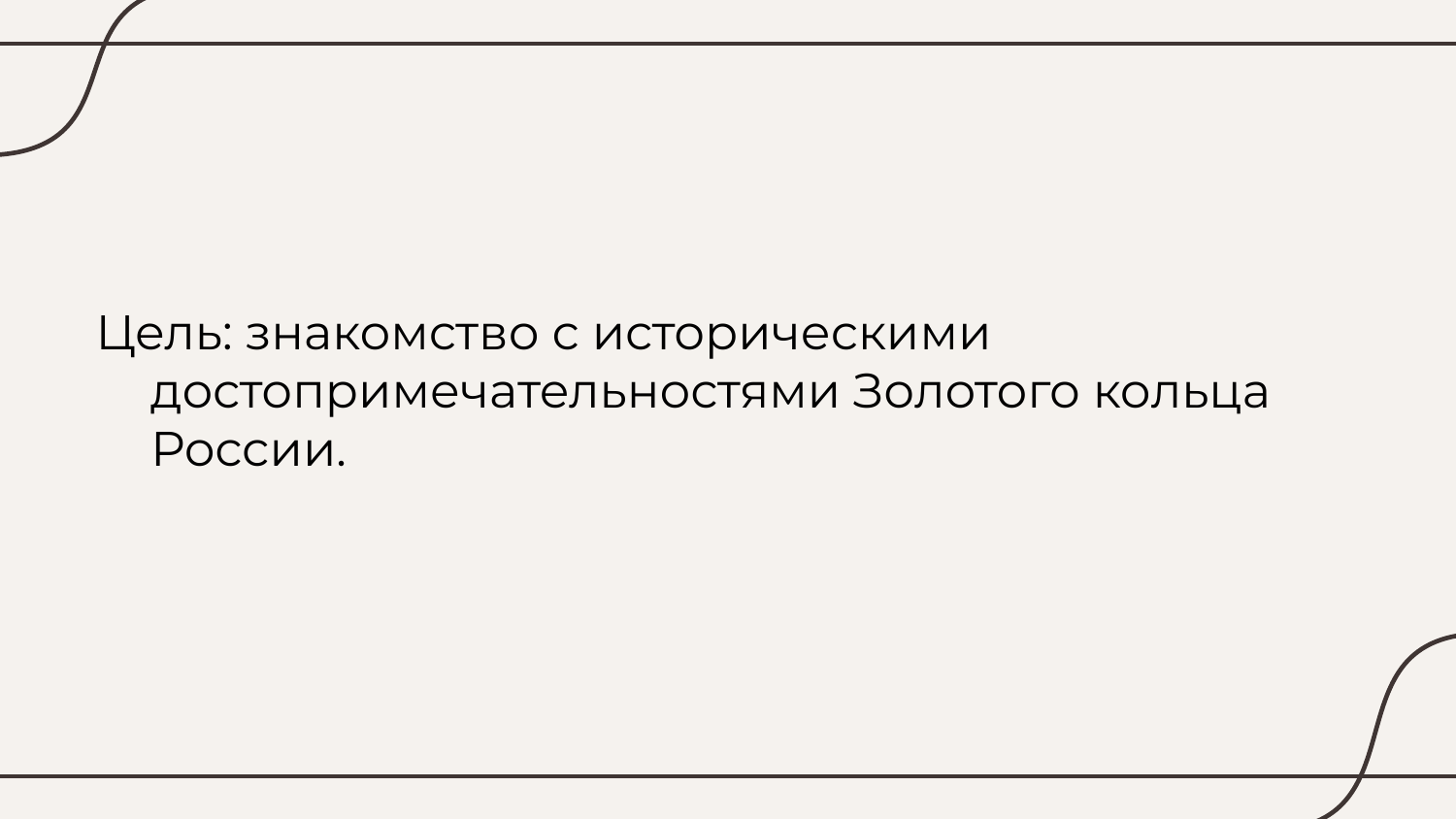

Цель: знакомство с историческими достопримечательностями Золотого кольца России.